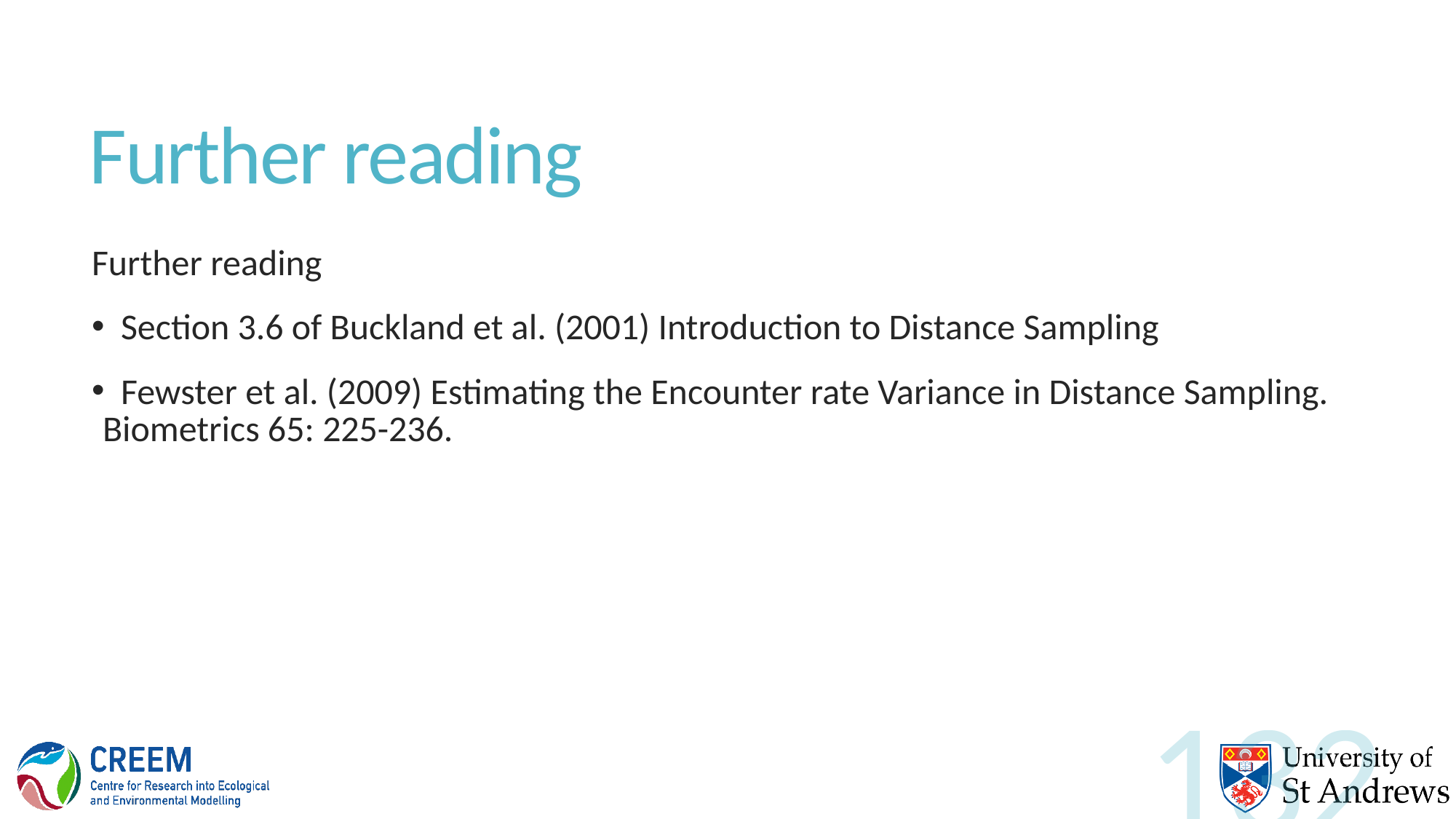

# Further reading
Further reading
  Section 3.6 of Buckland et al. (2001) Introduction to Distance Sampling
  Fewster et al. (2009) Estimating the Encounter rate Variance in Distance Sampling.  Biometrics 65: 225-236.

132